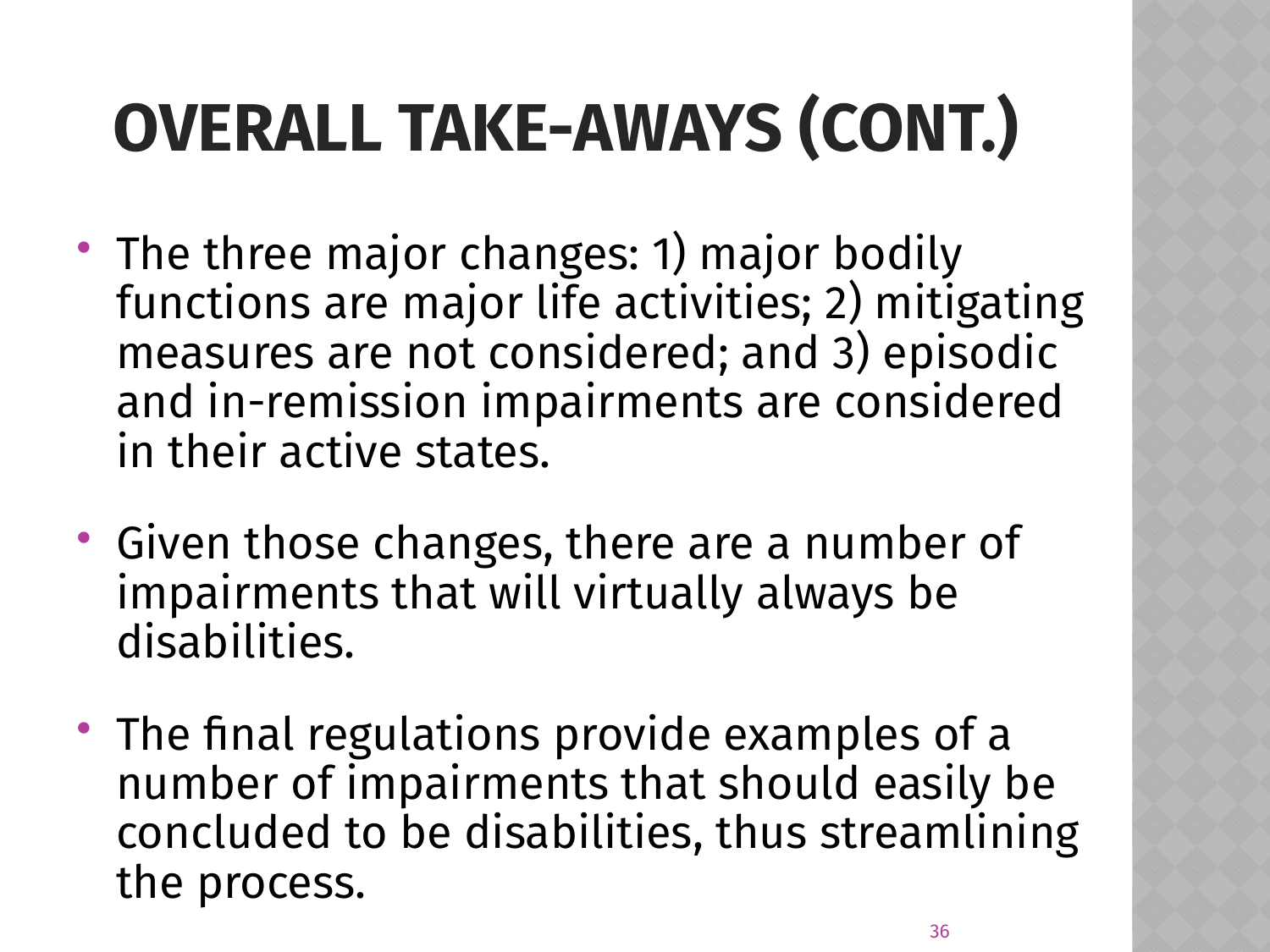

# overall take-aways (cont.)
The three major changes: 1) major bodily functions are major life activities; 2) mitigating measures are not considered; and 3) episodic and in-remission impairments are considered in their active states.
Given those changes, there are a number of impairments that will virtually always be disabilities.
The final regulations provide examples of a number of impairments that should easily be concluded to be disabilities, thus streamlining the process.

36